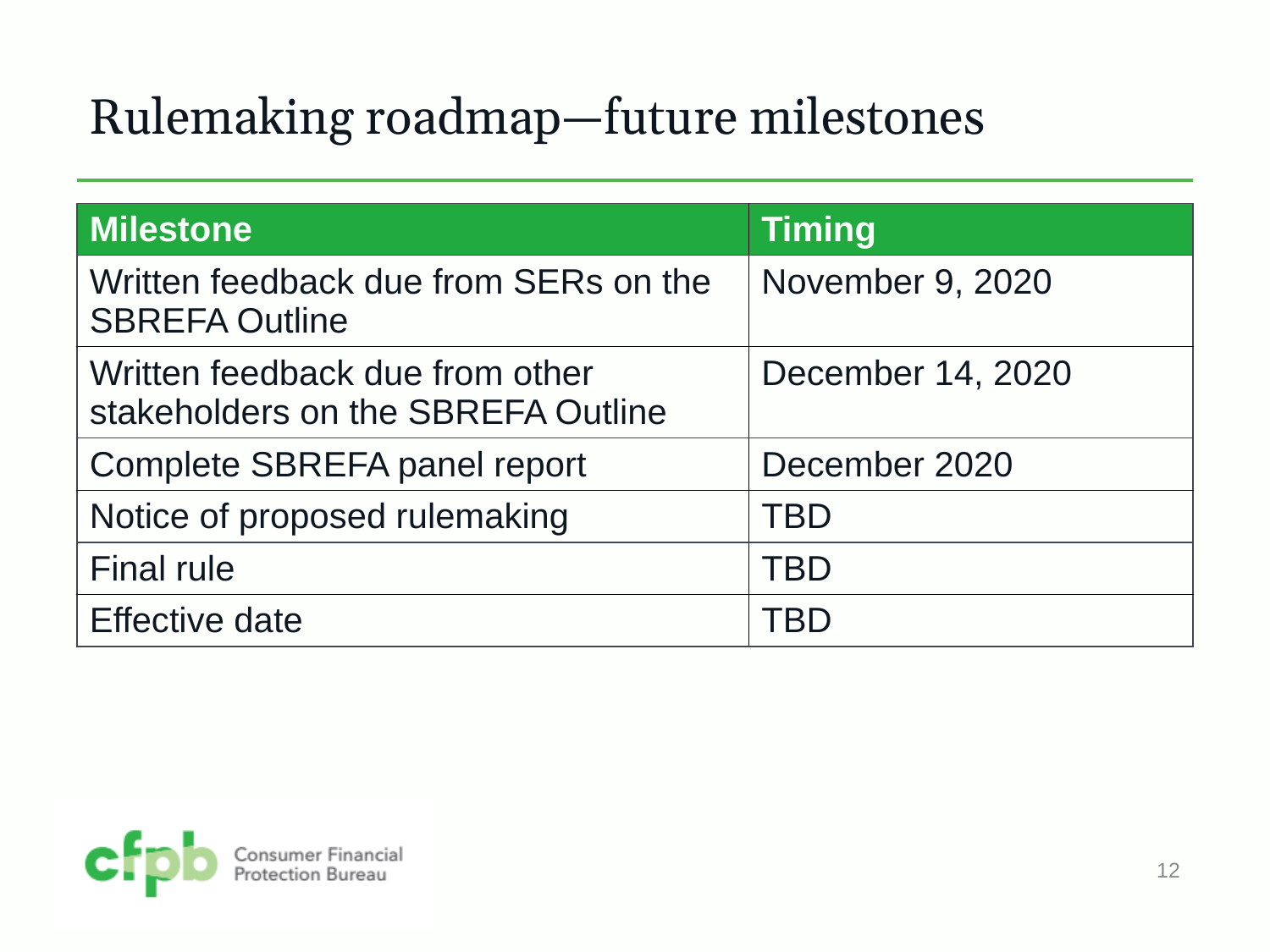

# Rulemaking roadmap—future milestones
| Milestone | Timing |
| --- | --- |
| Written feedback due from SERs on the SBREFA Outline | November 9, 2020 |
| Written feedback due from other stakeholders on the SBREFA Outline | December 14, 2020 |
| Complete SBREFA panel report | December 2020 |
| Notice of proposed rulemaking | TBD |
| Final rule | TBD |
| Effective date | TBD |
12